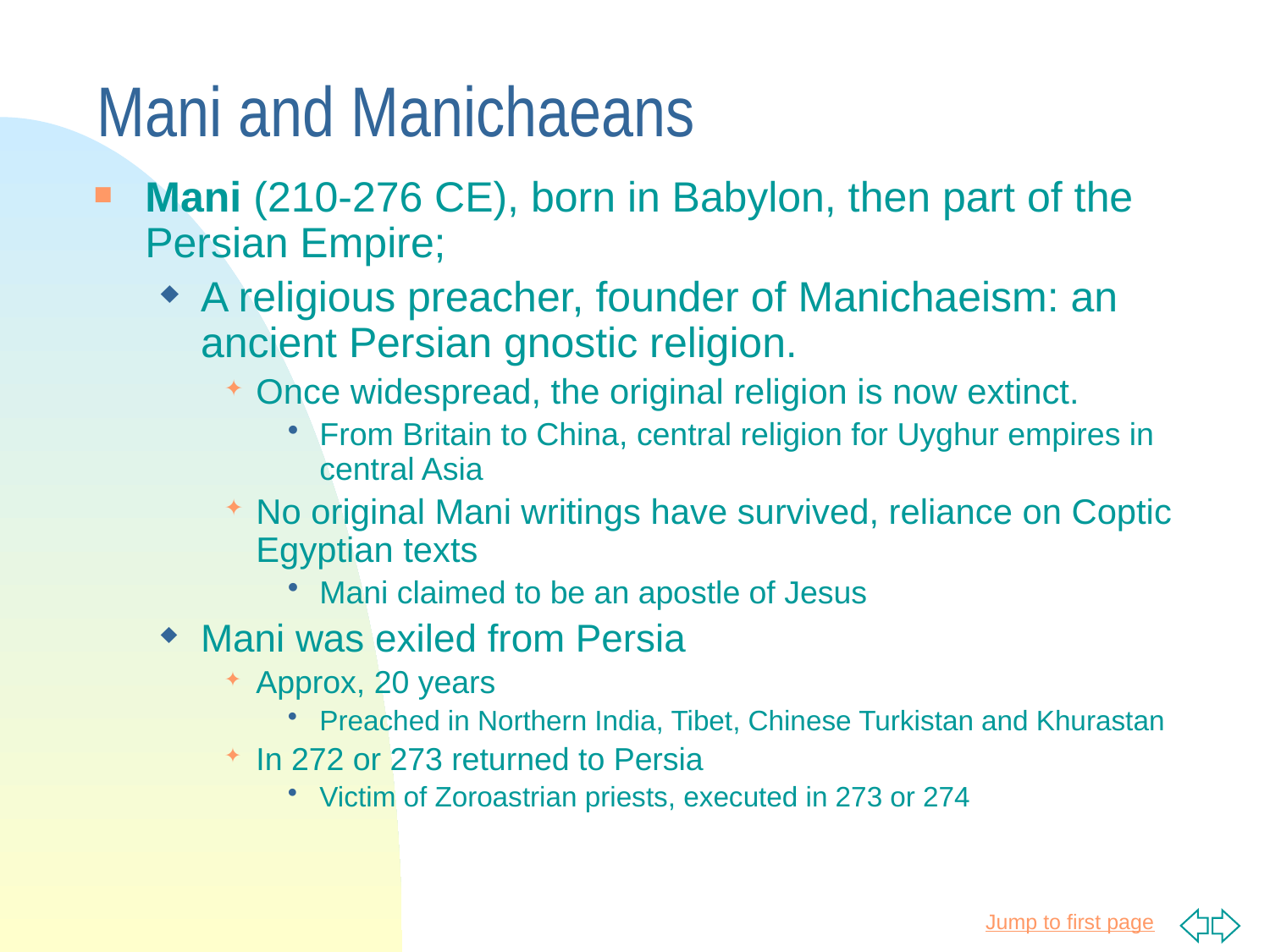

# Mani and Manichaeans
Mani (210-276 CE), born in Babylon, then part of the Persian Empire;
A religious preacher, founder of Manichaeism: an ancient Persian gnostic religion.
Once widespread, the original religion is now extinct.
From Britain to China, central religion for Uyghur empires in central Asia
No original Mani writings have survived, reliance on Coptic Egyptian texts
Mani claimed to be an apostle of Jesus
Mani was exiled from Persia
Approx, 20 years
Preached in Northern India, Tibet, Chinese Turkistan and Khurastan
In 272 or 273 returned to Persia
Victim of Zoroastrian priests, executed in 273 or 274